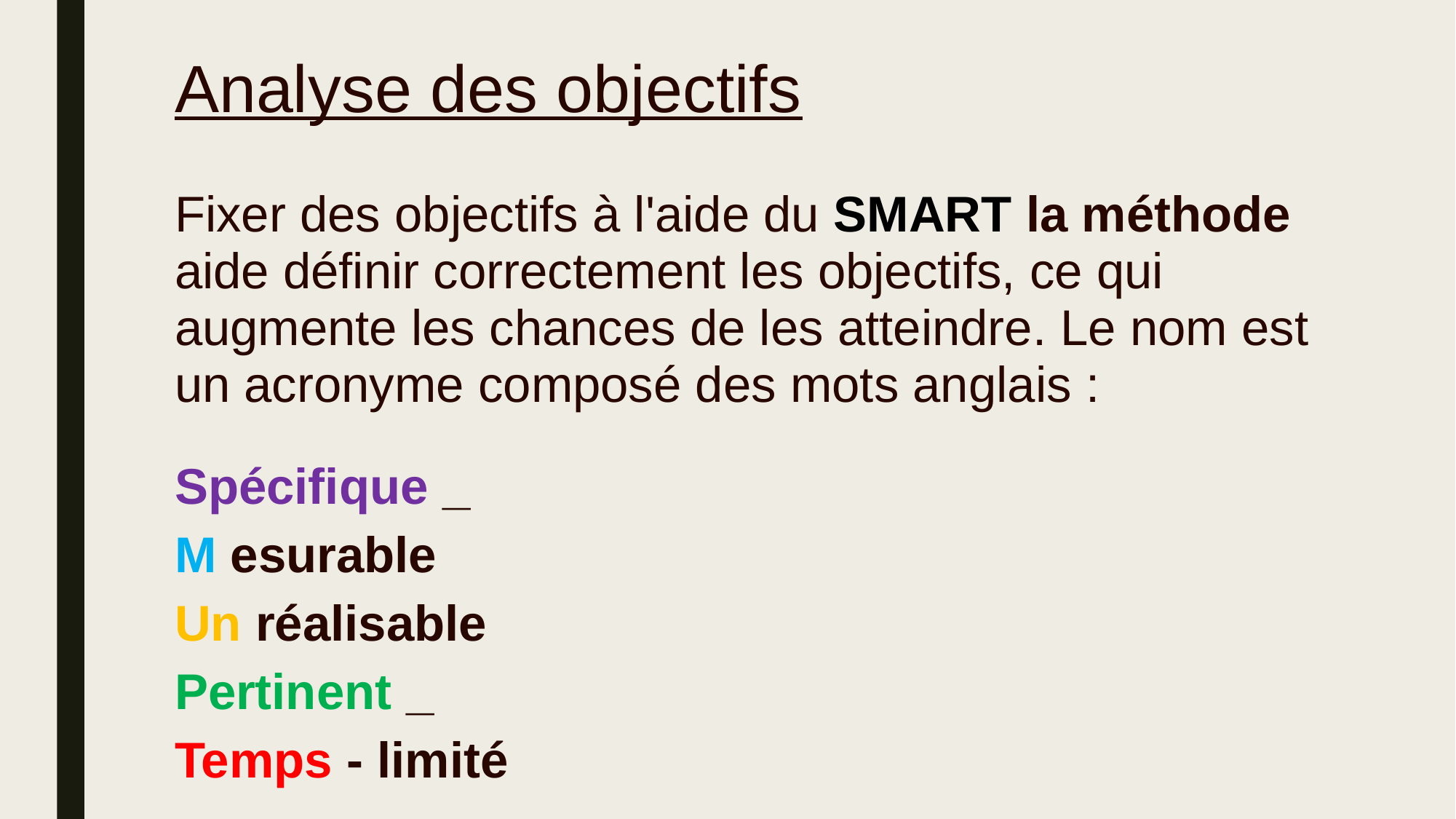

# Analyse des objectifs
Fixer des objectifs à l'aide du SMART la méthode aide définir correctement les objectifs, ce qui augmente les chances de les atteindre. Le nom est un acronyme composé des mots anglais :

Spécifique _
M esurable
Un réalisable
Pertinent _
Temps - limité